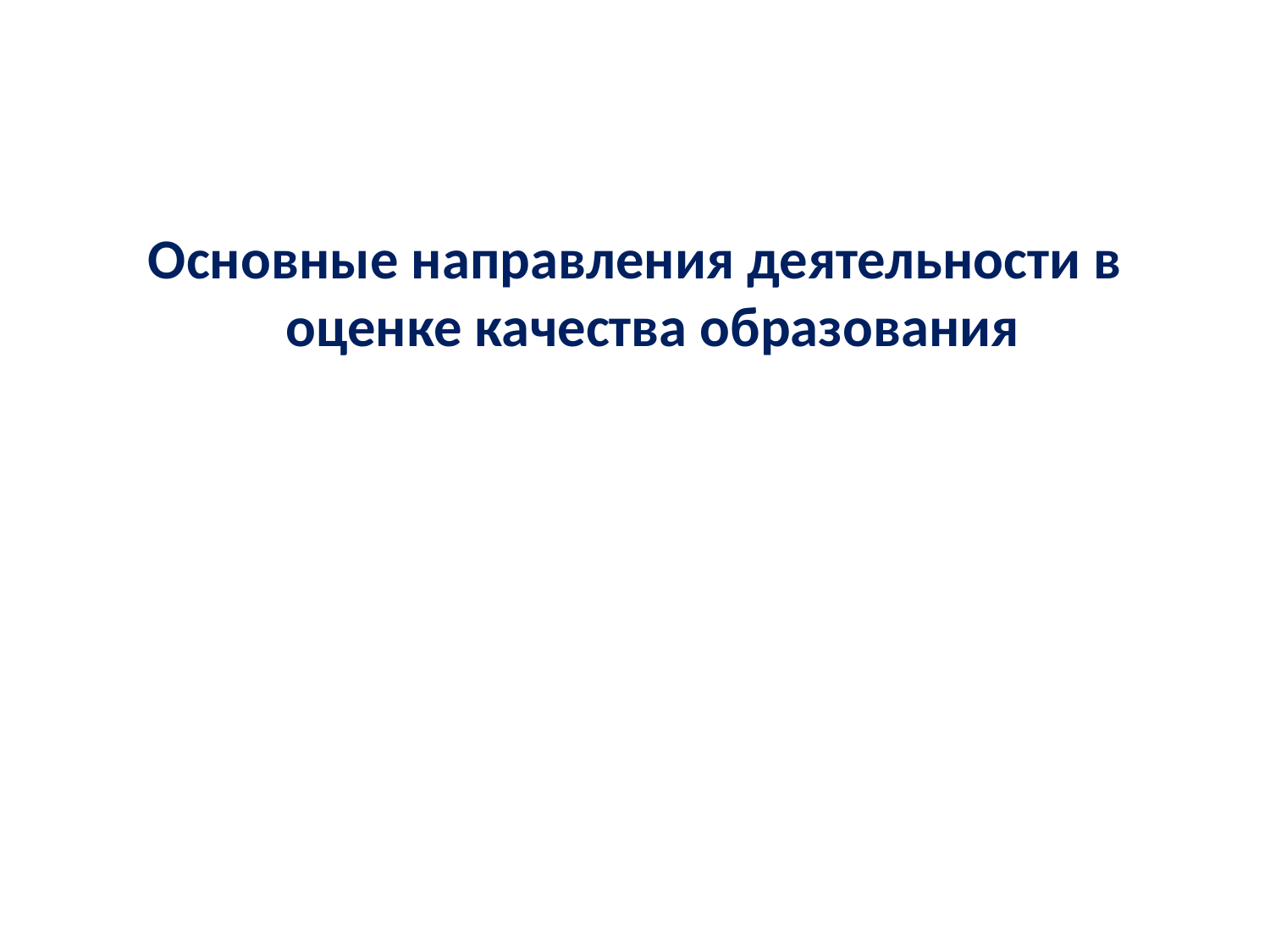

Основные направления деятельности в оценке качества образования